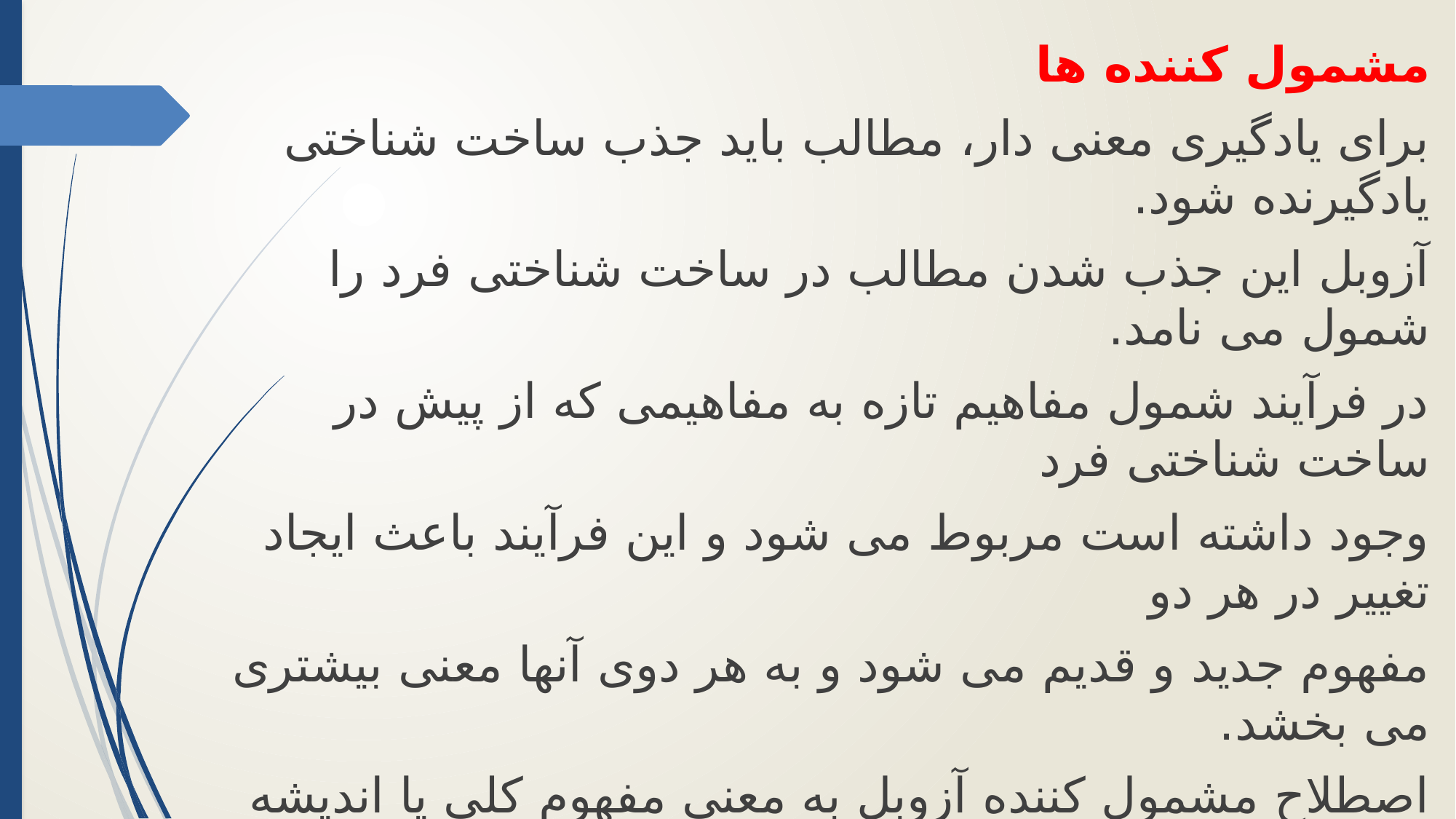

مشمول کننده ها
برای یادگیری معنی دار، مطالب باید جذب ساخت شناختی یادگیرنده شود.
آزوبل این جذب شدن مطالب در ساخت شناختی فرد را شمول می نامد.
در فرآیند شمول مفاهیم تازه به مفاهیمی که از پیش در ساخت شناختی فرد
وجود داشته است مربوط می شود و این فرآیند باعث ایجاد تغییر در هر دو
مفهوم جدید و قدیم می شود و به هر دوی آنها معنی بیشتری می بخشد.
اصطلاح مشمول کننده آزوبل به معنی مفهوم کلی یا اندیشه کلی است.